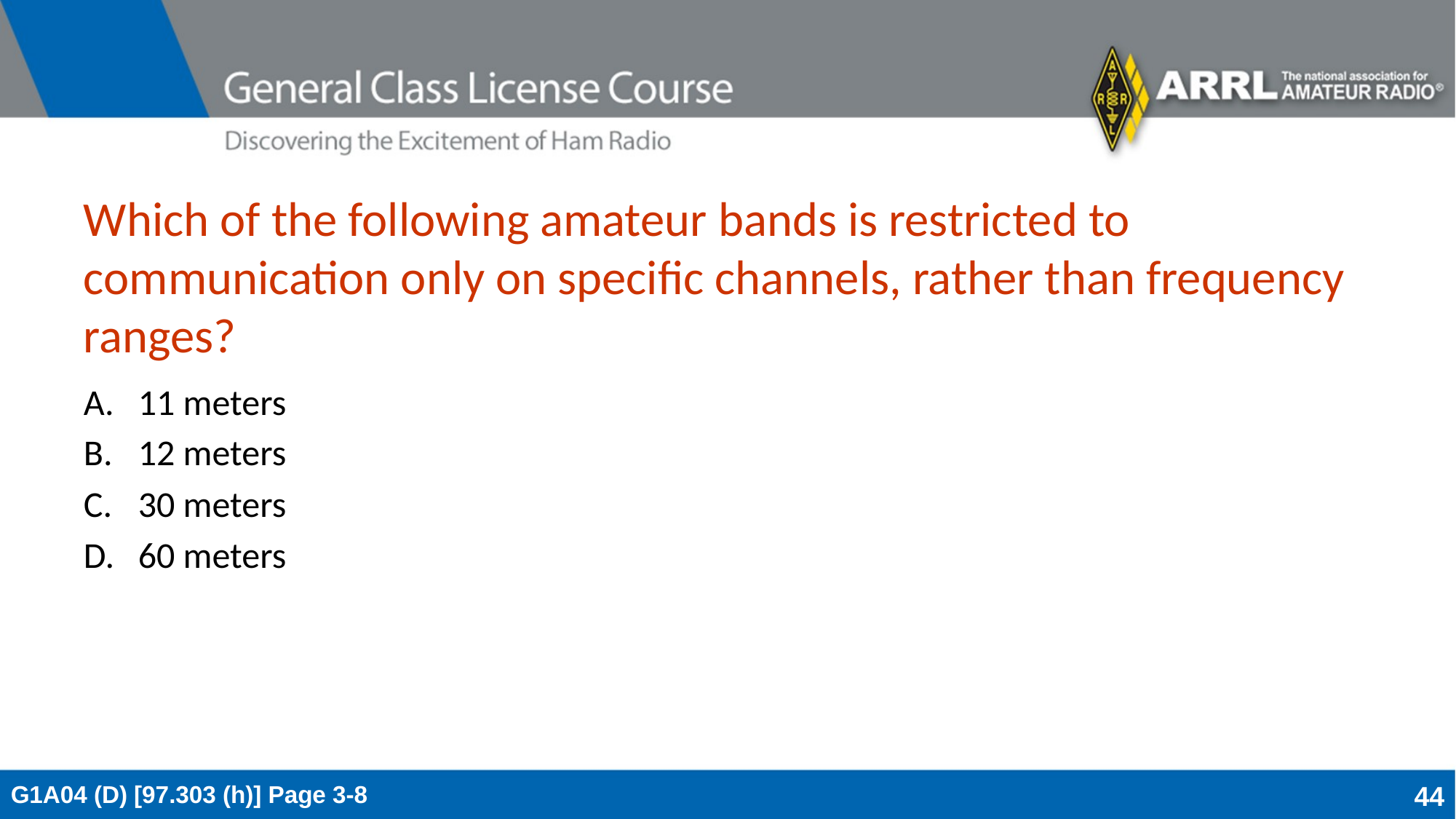

# Which of the following amateur bands is restricted to communication only on specific channels, rather than frequency ranges?
11 meters
12 meters
30 meters
60 meters
G1A04 (D) [97.303 (h)] Page 3-8
44